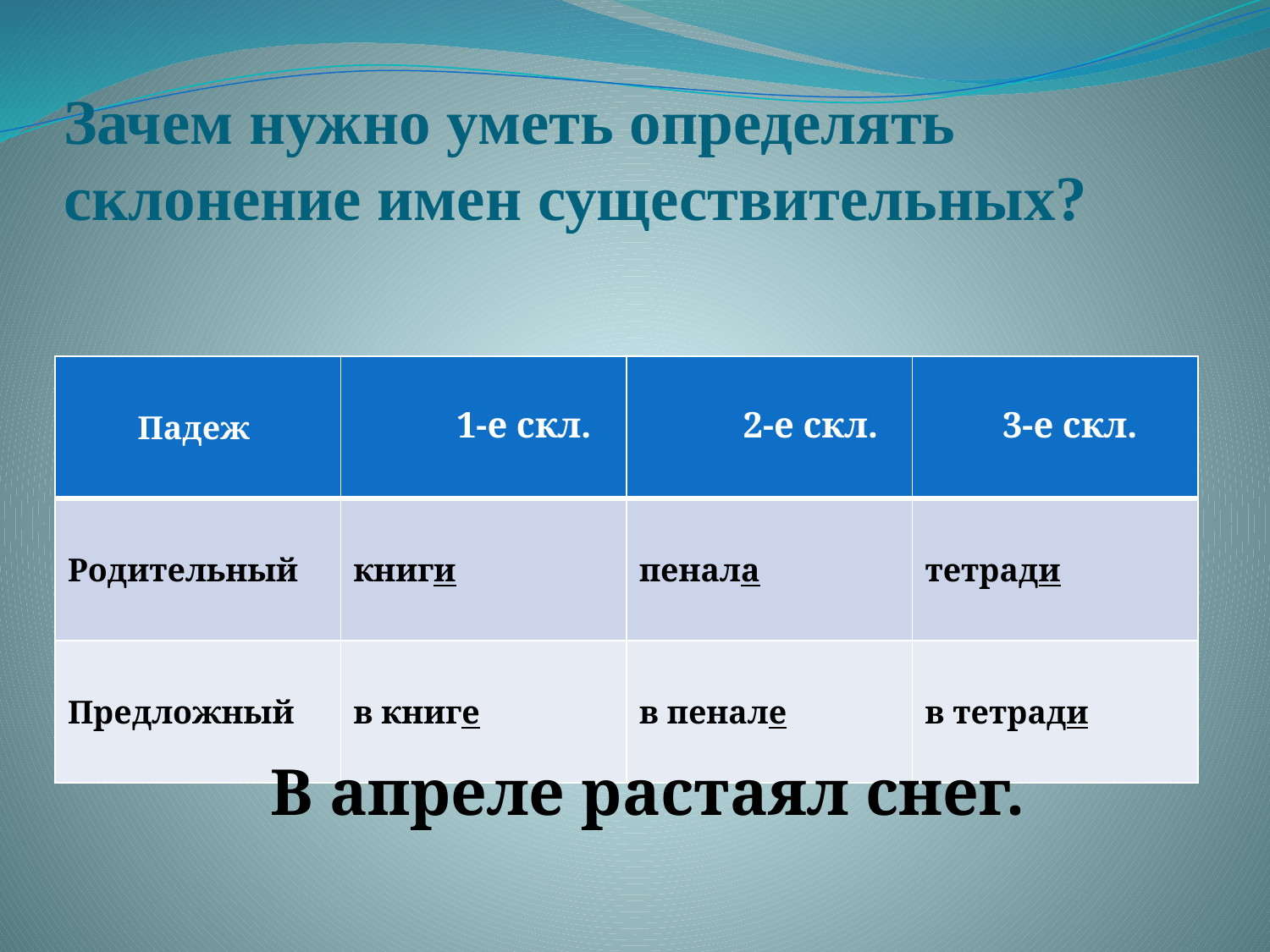

# Зачем нужно уметь определять склонение имен существительных?
| Падеж |  |  |  |
| --- | --- | --- | --- |
| Родительный | книги | пенала | тетради |
| Предложный | в книге | в пенале | в тетради |
1-е скл.
2-е скл.
3-е скл.
В апреле растаял снег.